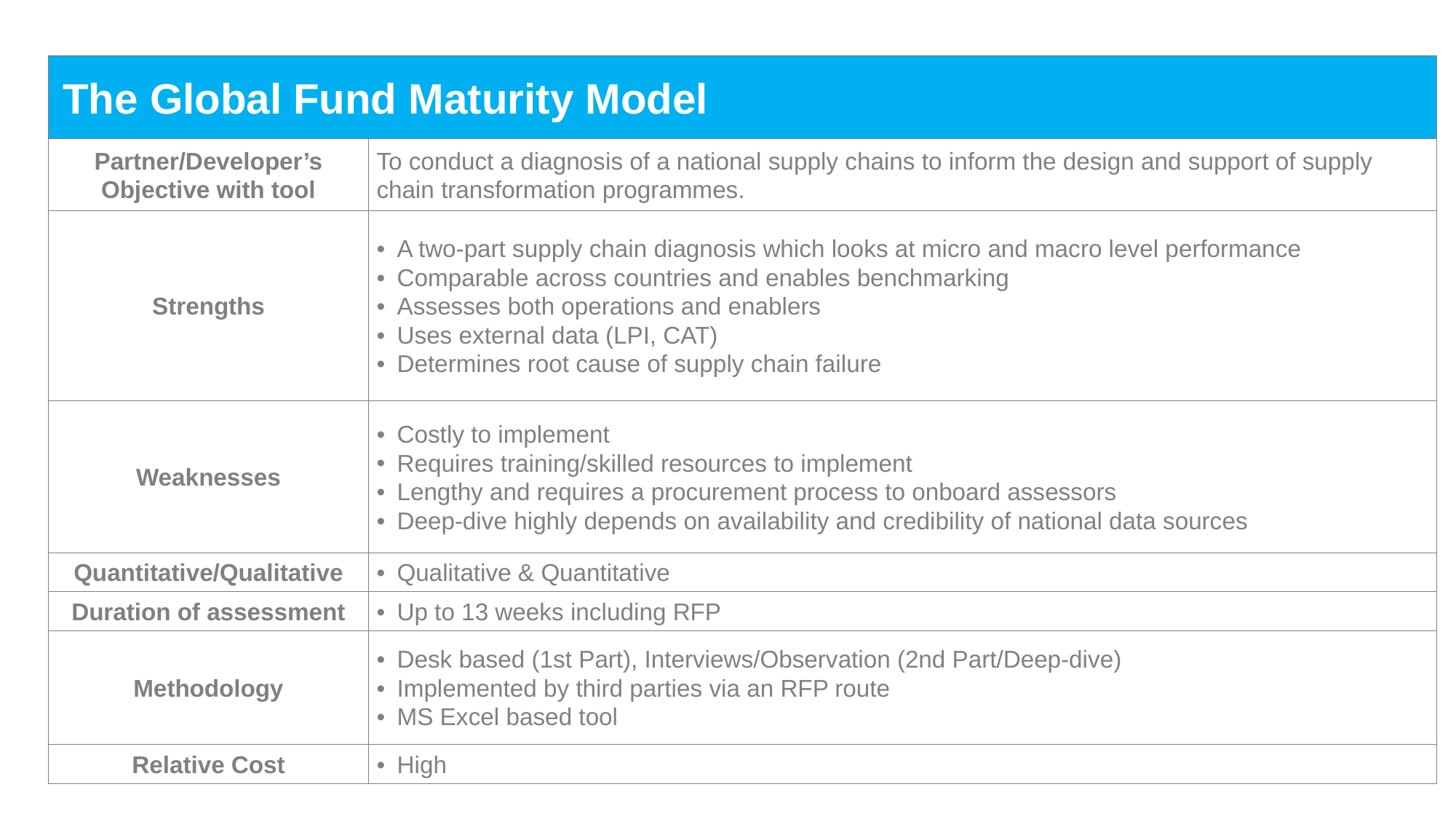

| The Global Fund Maturity Model |  |
| --- | --- |
| Partner/Developer’s Objective with tool | To conduct a diagnosis of a national supply chains to inform the design and support of supply chain transformation programmes. |
| Strengths | A two-part supply chain diagnosis which looks at micro and macro level performance Comparable across countries and enables benchmarking Assesses both operations and enablers Uses external data (LPI, CAT) Determines root cause of supply chain failure |
| Weaknesses | Costly to implement Requires training/skilled resources to implement Lengthy and requires a procurement process to onboard assessors Deep-dive highly depends on availability and credibility of national data sources |
| Quantitative/Qualitative | Qualitative & Quantitative |
| Duration of assessment | Up to 13 weeks including RFP |
| Methodology | Desk based (1st Part), Interviews/Observation (2nd Part/Deep-dive) Implemented by third parties via an RFP route MS Excel based tool |
| Relative Cost | High |